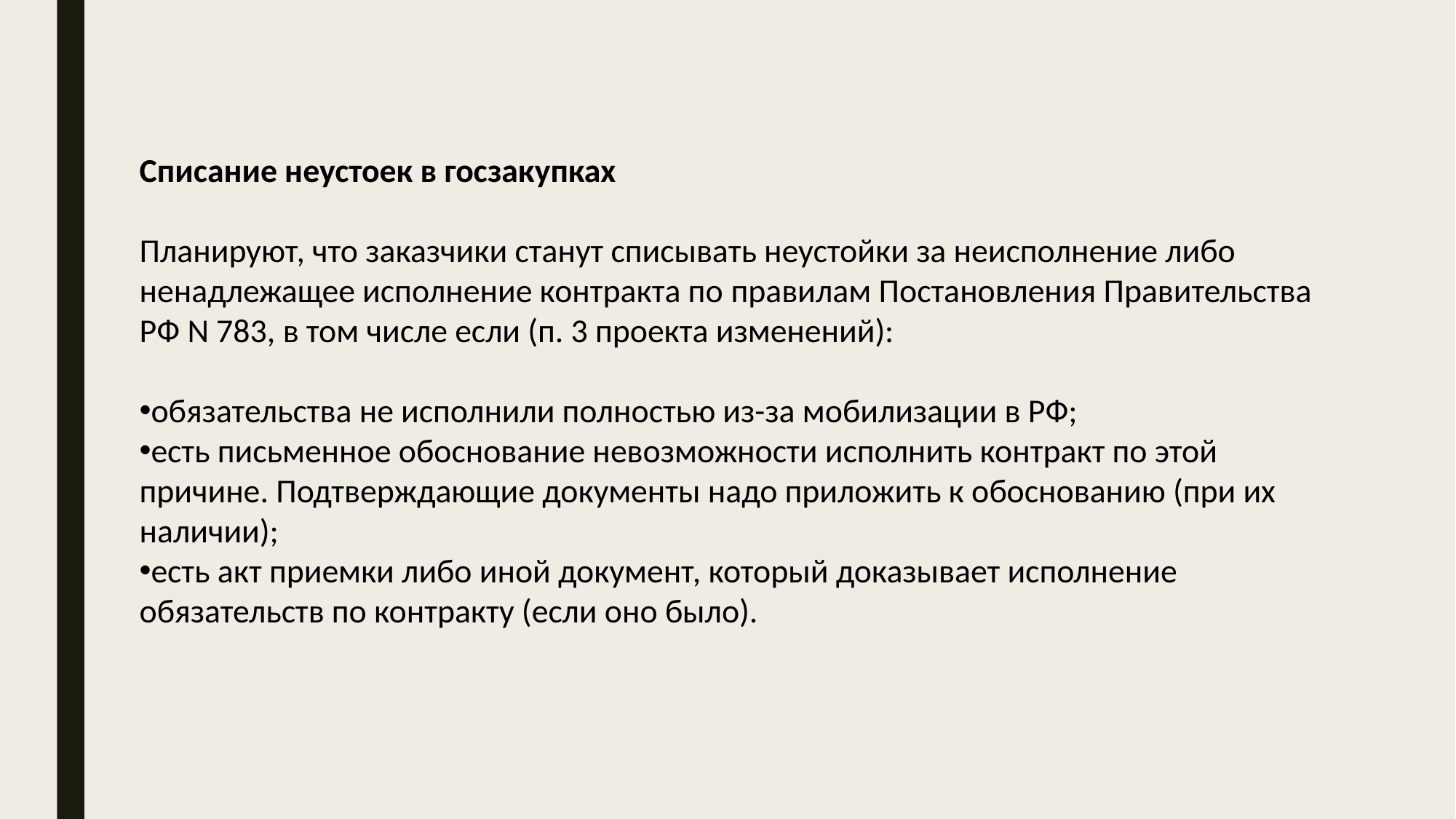

Списание неустоек в госзакупках

Планируют, что заказчики станут списывать неустойки за неисполнение либо ненадлежащее исполнение контракта по правилам Постановления Правительства РФ N 783, в том числе если (п. 3 проекта изменений):

обязательства не исполнили полностью из-за мобилизации в РФ;
есть письменное обоснование невозможности исполнить контракт по этой причине. Подтверждающие документы надо приложить к обоснованию (при их наличии);
есть акт приемки либо иной документ, который доказывает исполнение обязательств по контракту (если оно было).